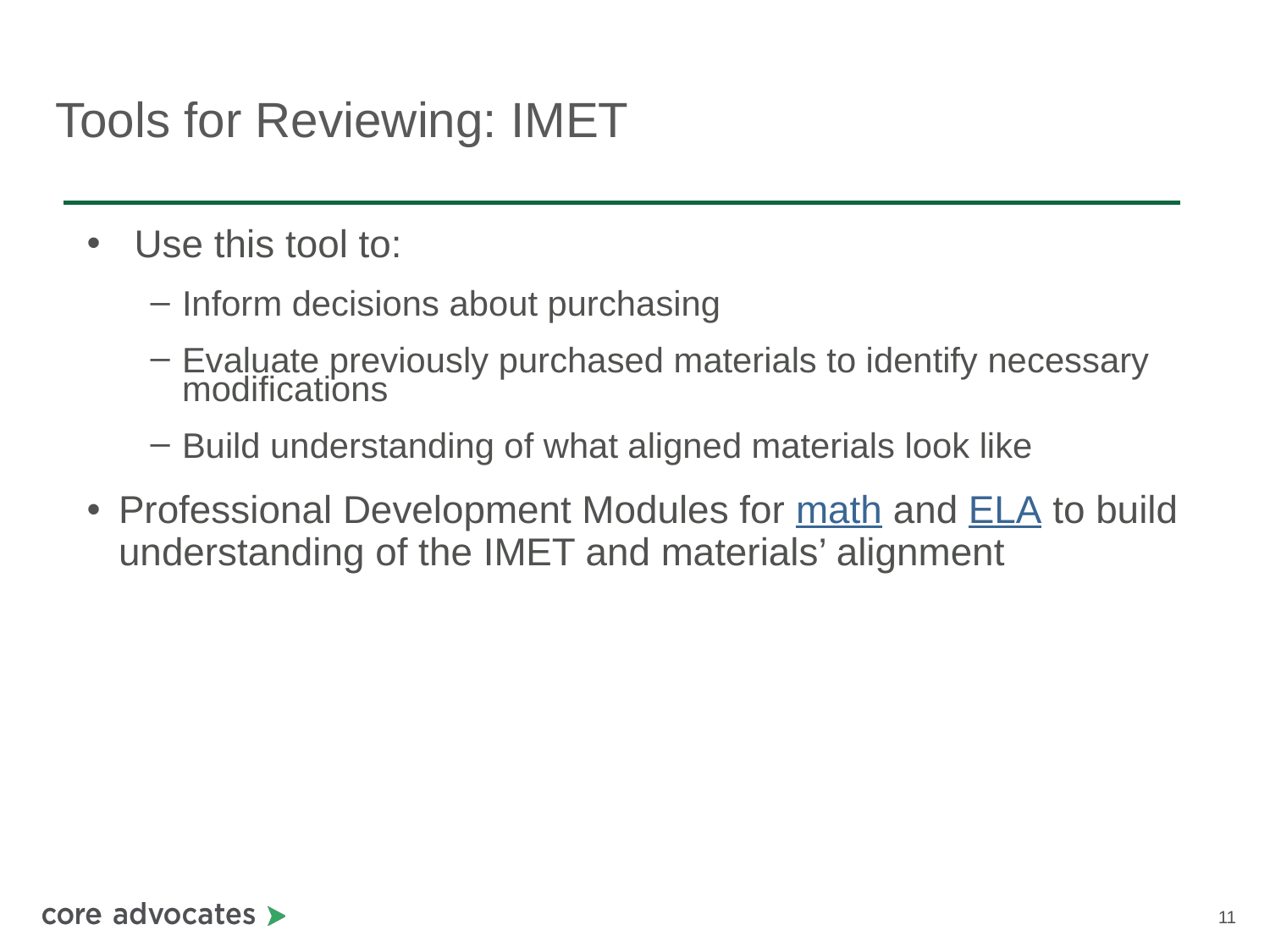

# Tools for Reviewing: IMET
Use this tool to:
Inform decisions about purchasing
Evaluate previously purchased materials to identify necessary modifications
Build understanding of what aligned materials look like
Professional Development Modules for math and ELA to build understanding of the IMET and materials’ alignment